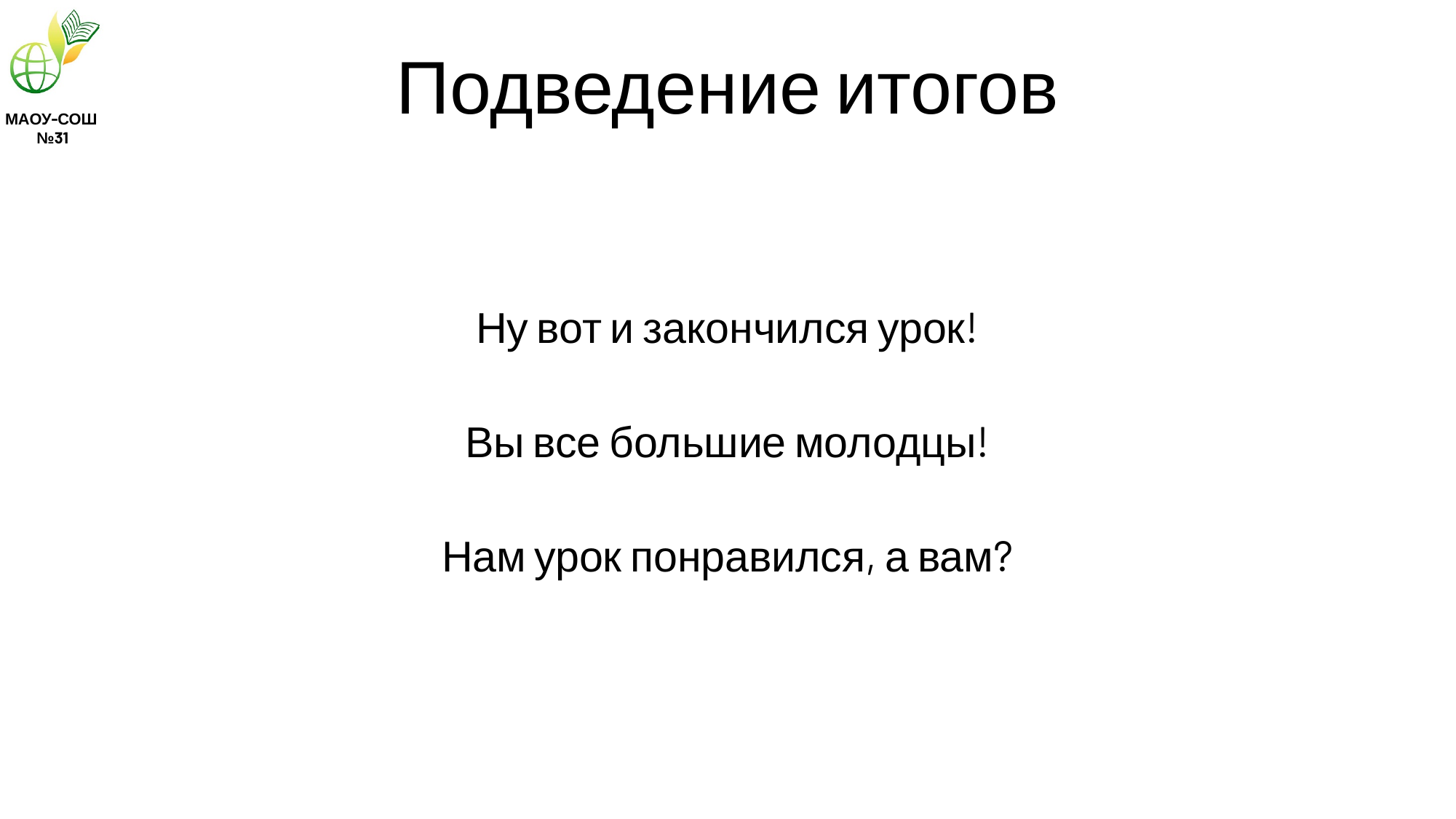

# Подведение итогов
Ну вот и закончился урок!

Вы все большие молодцы!

Нам урок понравился, а вам?